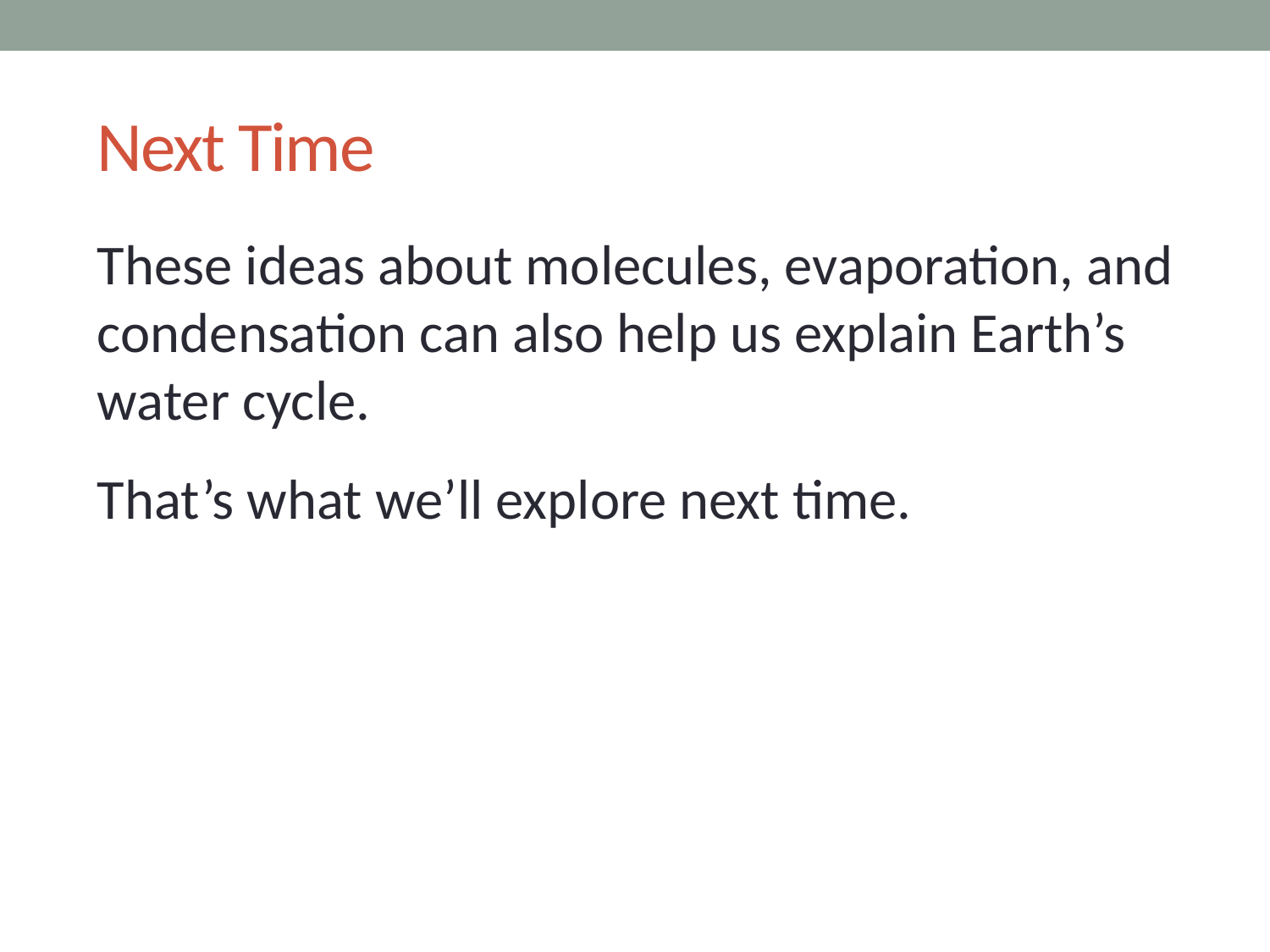

# Next Time
These ideas about molecules, evaporation, and condensation can also help us explain Earth’s water cycle.
That’s what we’ll explore next time.